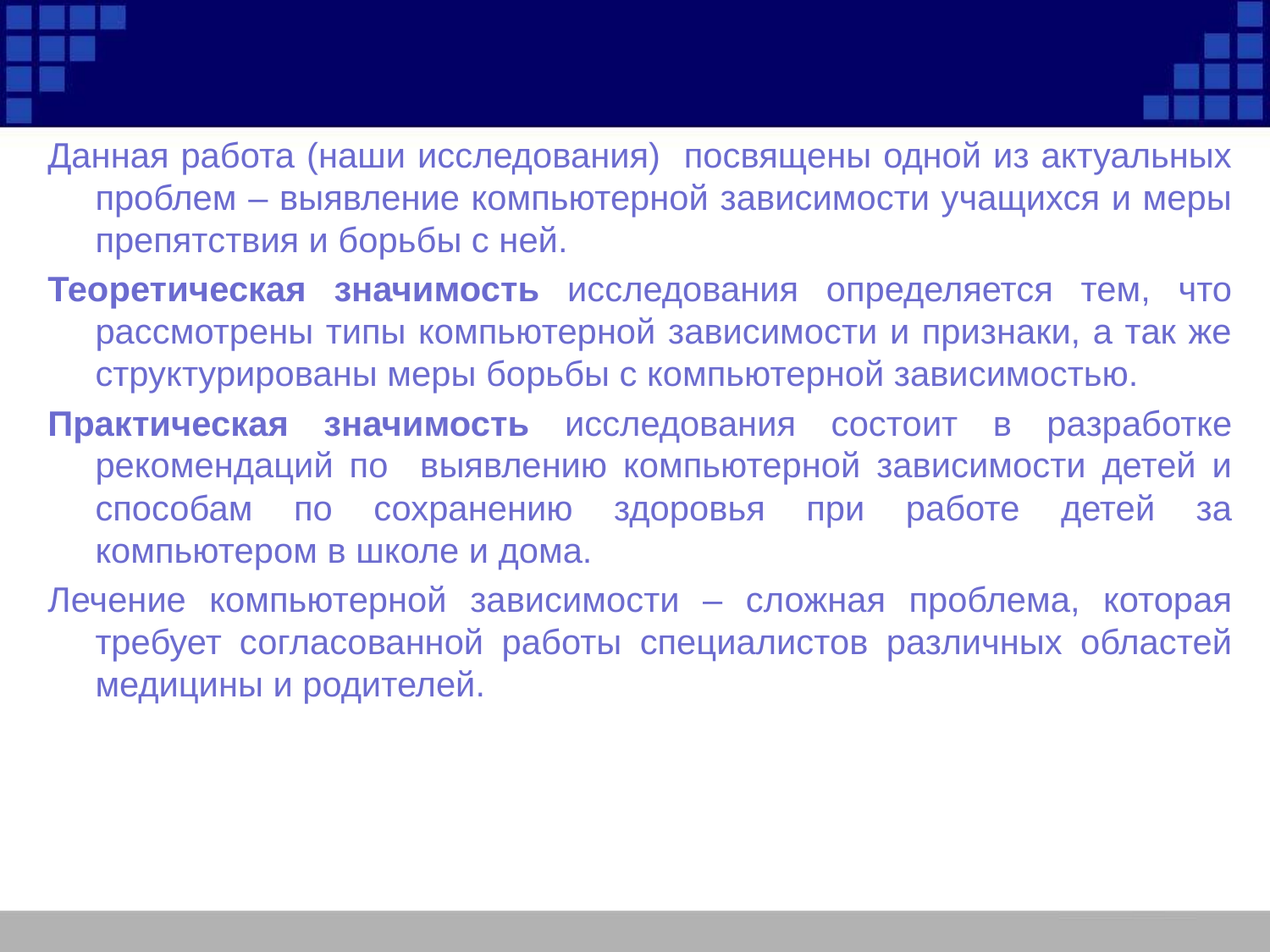

Данная работа (наши исследования)  посвящены одной из актуальных проблем – выявление компьютерной зависимости учащихся и меры препятствия и борьбы с ней.
Теоретическая значимость исследования определяется тем, что рассмотрены типы компьютерной зависимости и признаки, а так же структурированы меры борьбы с компьютерной зависимостью.
Практическая значимость исследования состоит в разработке рекомендаций по  выявлению компьютерной зависимости детей и способам по сохранению здоровья при работе детей за компьютером в школе и дома.
Лечение компьютерной зависимости – сложная проблема, которая требует согласованной работы специалистов различных областей медицины и родителей.